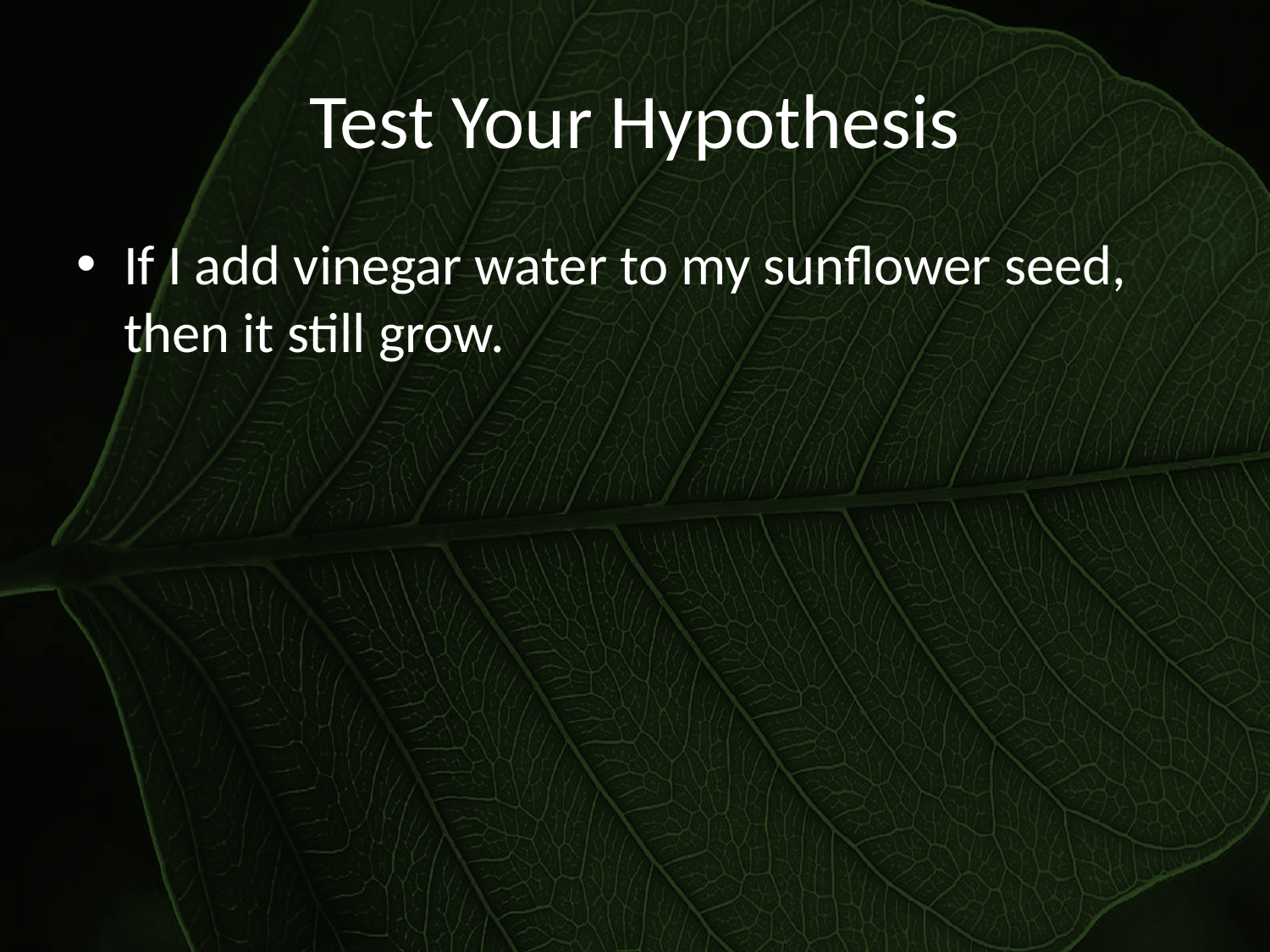

# Test Your Hypothesis
If I add vinegar water to my sunflower seed, then it still grow.